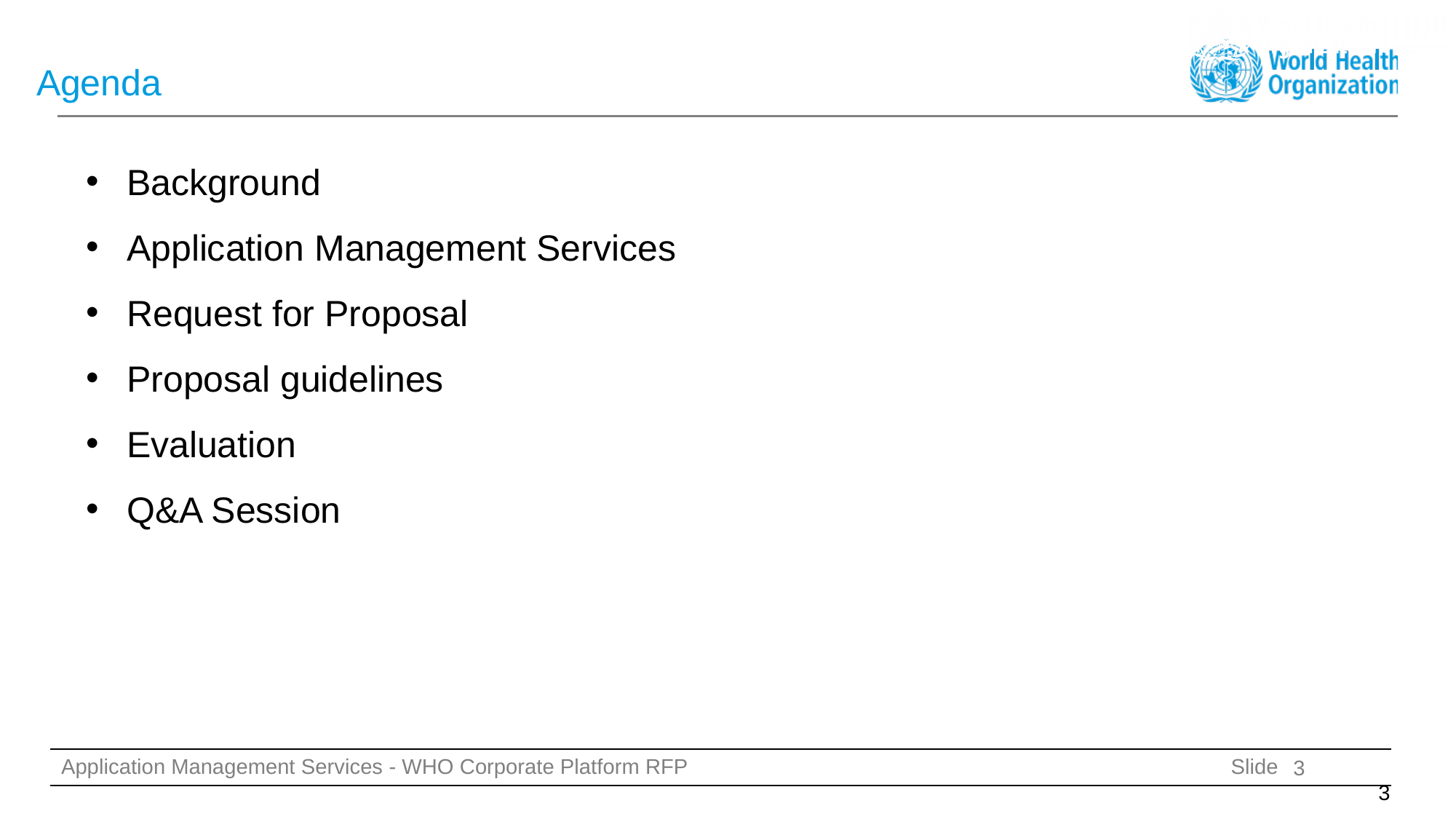

# Agenda
Background
Application Management Services
Request for Proposal
Proposal guidelines
Evaluation
Q&A Session
3